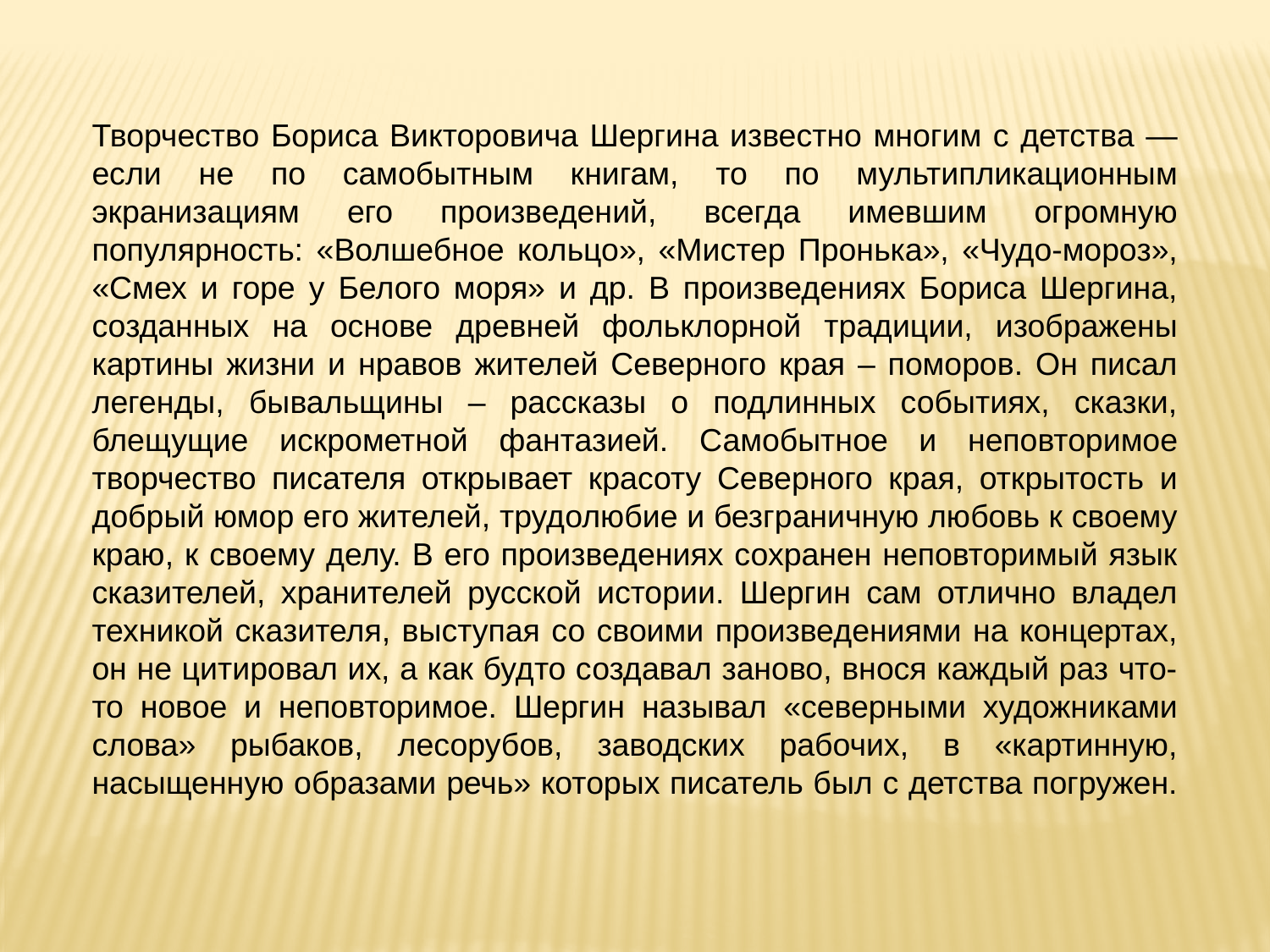

Творчество Бориса Викторовича Шергина известно многим с детства — если не по самобытным книгам, то по мультипликационным экранизациям его произведений, всегда имевшим огромную популярность: «Волшебное кольцо», «Мистер Пронька», «Чудо-мороз», «Смех и горе у Белого моря» и др. В произведениях Бориса Шергина, созданных на основе древней фольклорной традиции, изображены картины жизни и нравов жителей Северного края – поморов. Он писал легенды, бывальщины – рассказы о подлинных событиях, сказки, блещущие искрометной фантазией. Самобытное и неповторимое творчество писателя открывает красоту Северного края, открытость и добрый юмор его жителей, трудолюбие и безграничную любовь к своему краю, к своему делу. В его произведениях сохранен неповторимый язык сказителей, хранителей русской истории. Шергин сам отлично владел техникой сказителя, выступая со своими произведениями на концертах, он не цитировал их, а как будто создавал заново, внося каждый раз что-то новое и неповторимое. Шергин называл «северными художниками слова» рыбаков, лесорубов, заводских рабочих, в «картинную, насыщенную образами речь» которых писатель был с детства погружен.